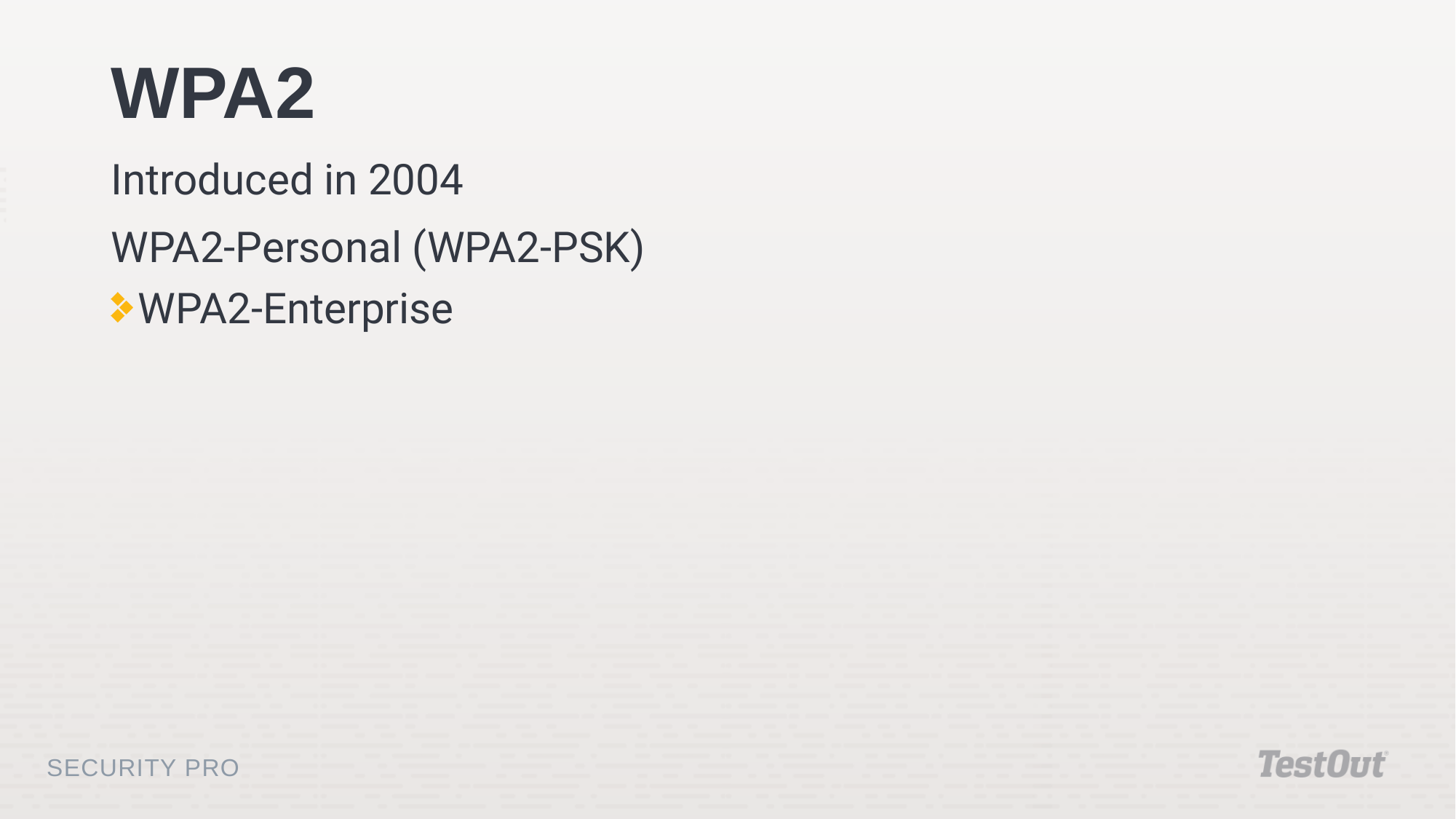

# WPA2
Introduced in 2004
WPA2-Personal (WPA2-PSK)
WPA2-Enterprise
Security Pro